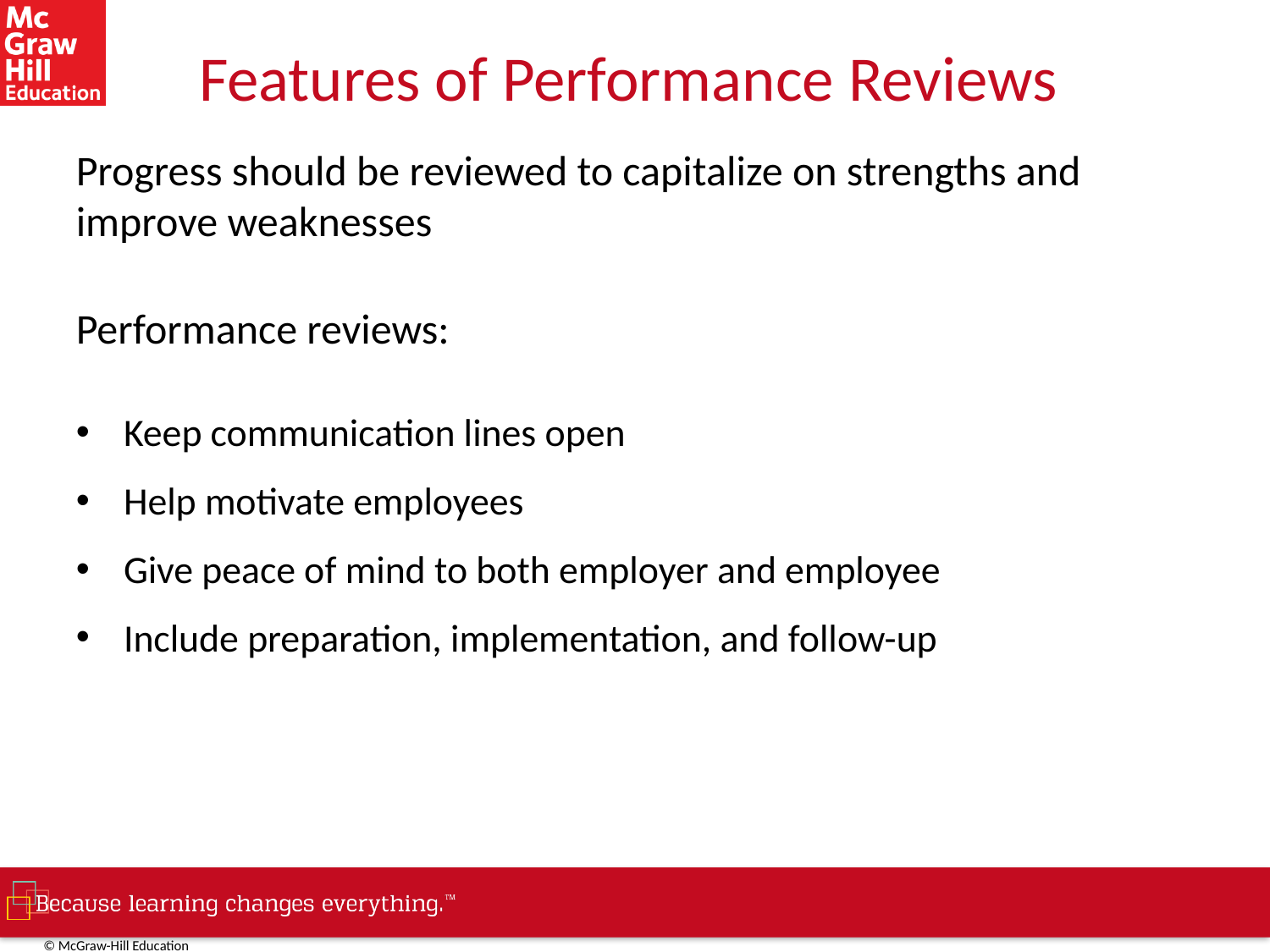

# Features of Performance Reviews
Progress should be reviewed to capitalize on strengths and improve weaknesses

Performance reviews:

Keep communication lines open
Help motivate employees
Give peace of mind to both employer and employee
Include preparation, implementation, and follow-up